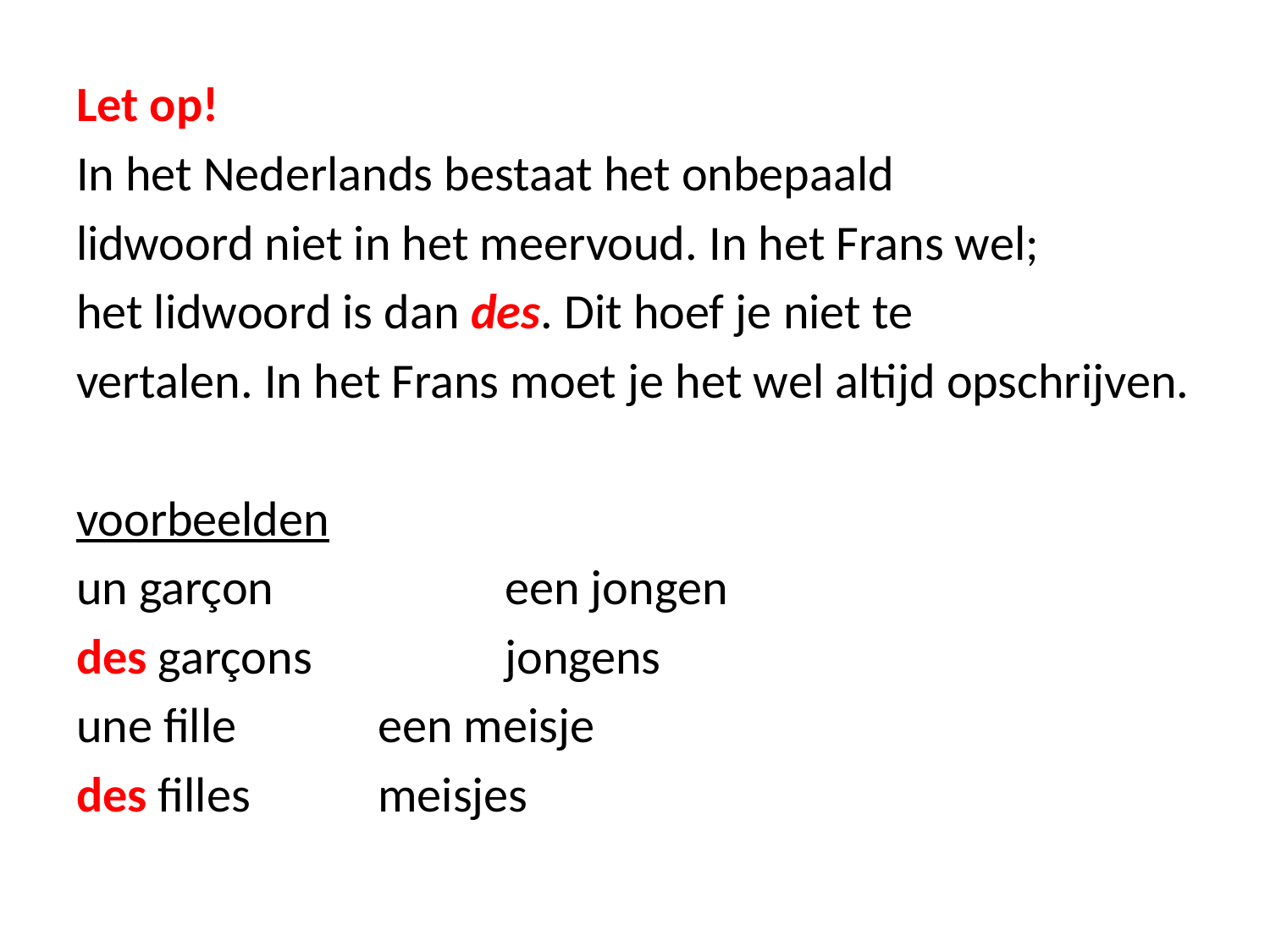

Let op!
In het Nederlands bestaat het onbepaald
lidwoord niet in het meervoud. In het Frans wel;
het lidwoord is dan des. Dit hoef je niet te
vertalen. In het Frans moet je het wel altijd opschrijven.

voorbeelden
un garçon		een jongen
des garçons		jongens
une fille		een meisje
des filles		meisjes